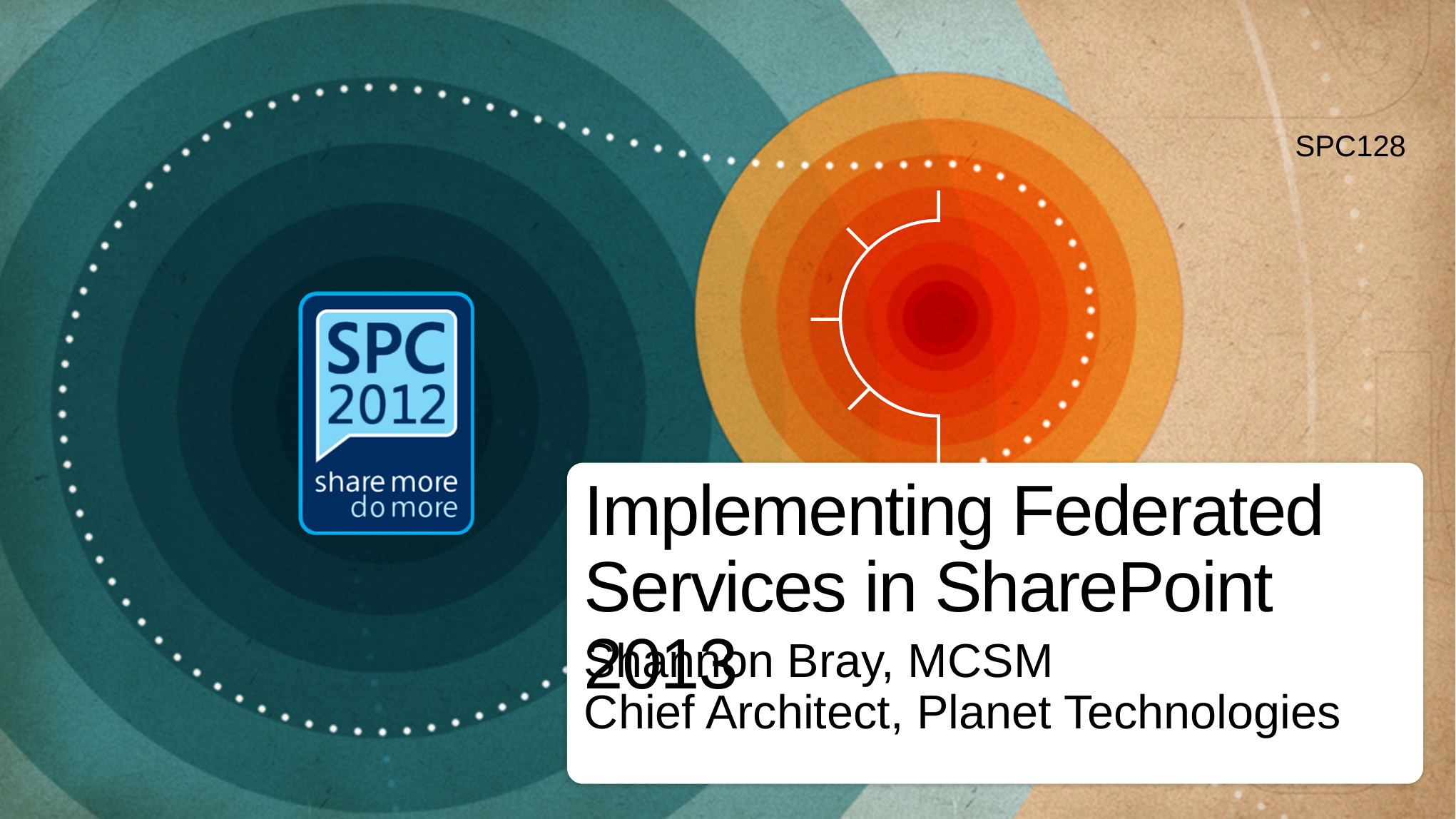

SPC128
# Implementing Federated Services in SharePoint 2013
Shannon Bray, MCSM
Chief Architect, Planet Technologies